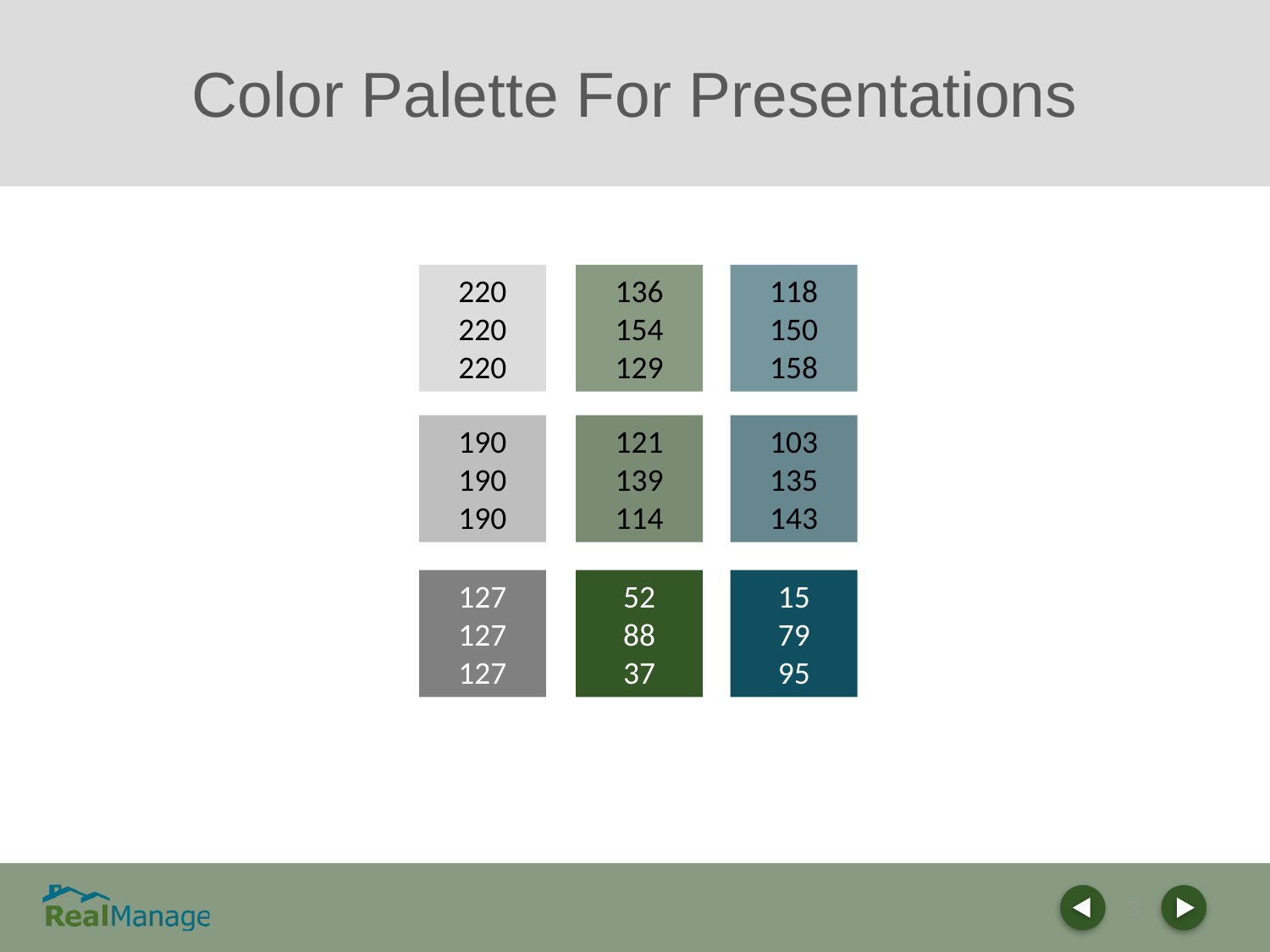

# Color Palette For Presentations
220
220
220
136
154
129
118
150
158
190
190
190
121
139
114
103
135
143
127
127
127
52
88
37
15
79
95
3